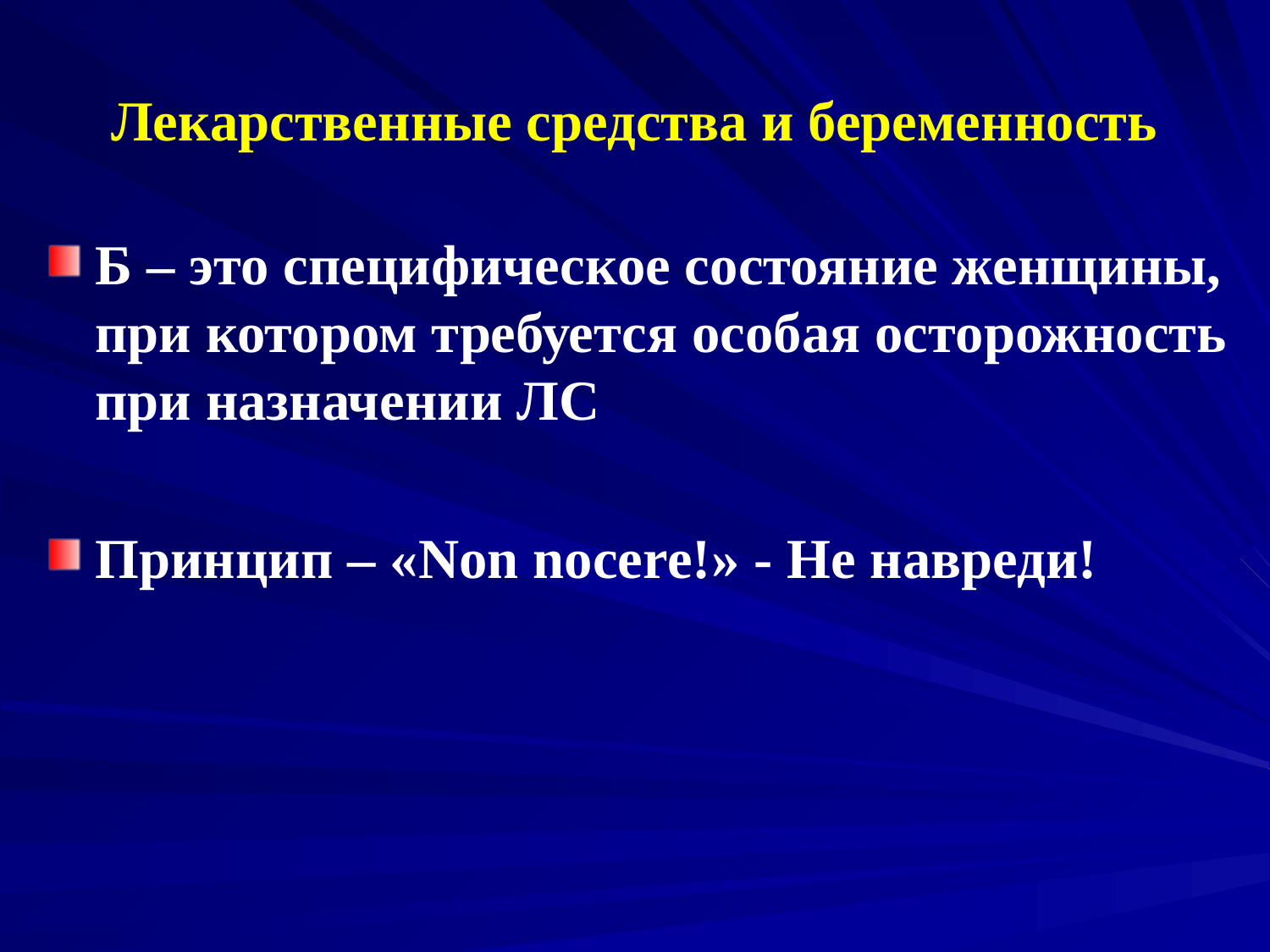

# Лекарственные средства и беременность
Б – это специфическое состояние женщины, при котором требуется особая осторожность при назначении ЛС

Принцип – «Non nocere!» - Не навреди!